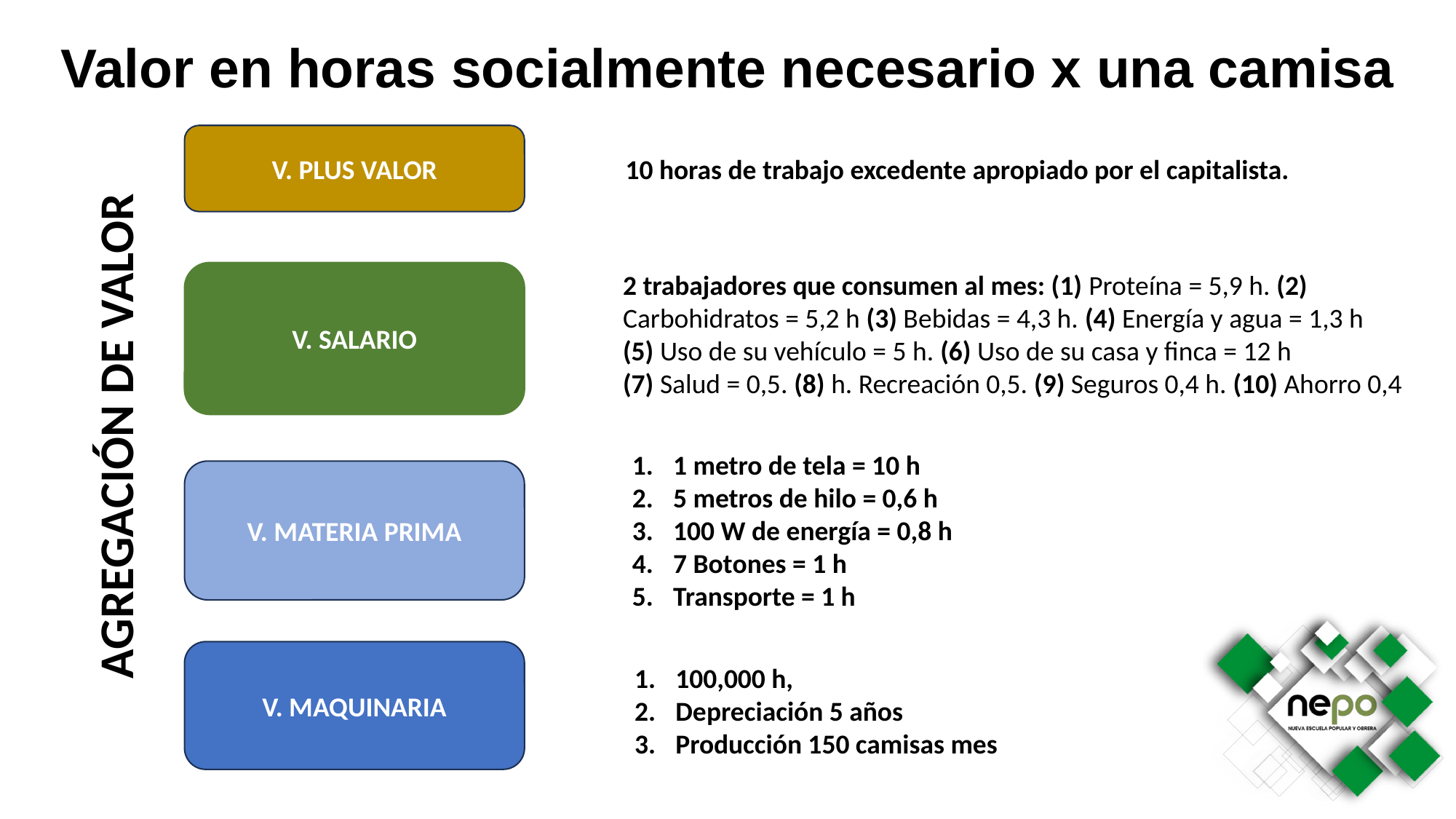

Valor en horas socialmente necesario x una camisa
V. PLUS VALOR
10 horas de trabajo excedente apropiado por el capitalista.
V. SALARIO
2 trabajadores que consumen al mes: (1) Proteína = 5,9 h. (2) Carbohidratos = 5,2 h (3) Bebidas = 4,3 h. (4) Energía y agua = 1,3 h
(5) Uso de su vehículo = 5 h. (6) Uso de su casa y finca = 12 h
(7) Salud = 0,5. (8) h. Recreación 0,5. (9) Seguros 0,4 h. (10) Ahorro 0,4
AGREGACIÓN DE VALOR
1 metro de tela = 10 h
5 metros de hilo = 0,6 h
100 W de energía = 0,8 h
7 Botones = 1 h
Transporte = 1 h
V. MATERIA PRIMA
V. MAQUINARIA
100,000 h,
Depreciación 5 años
Producción 150 camisas mes